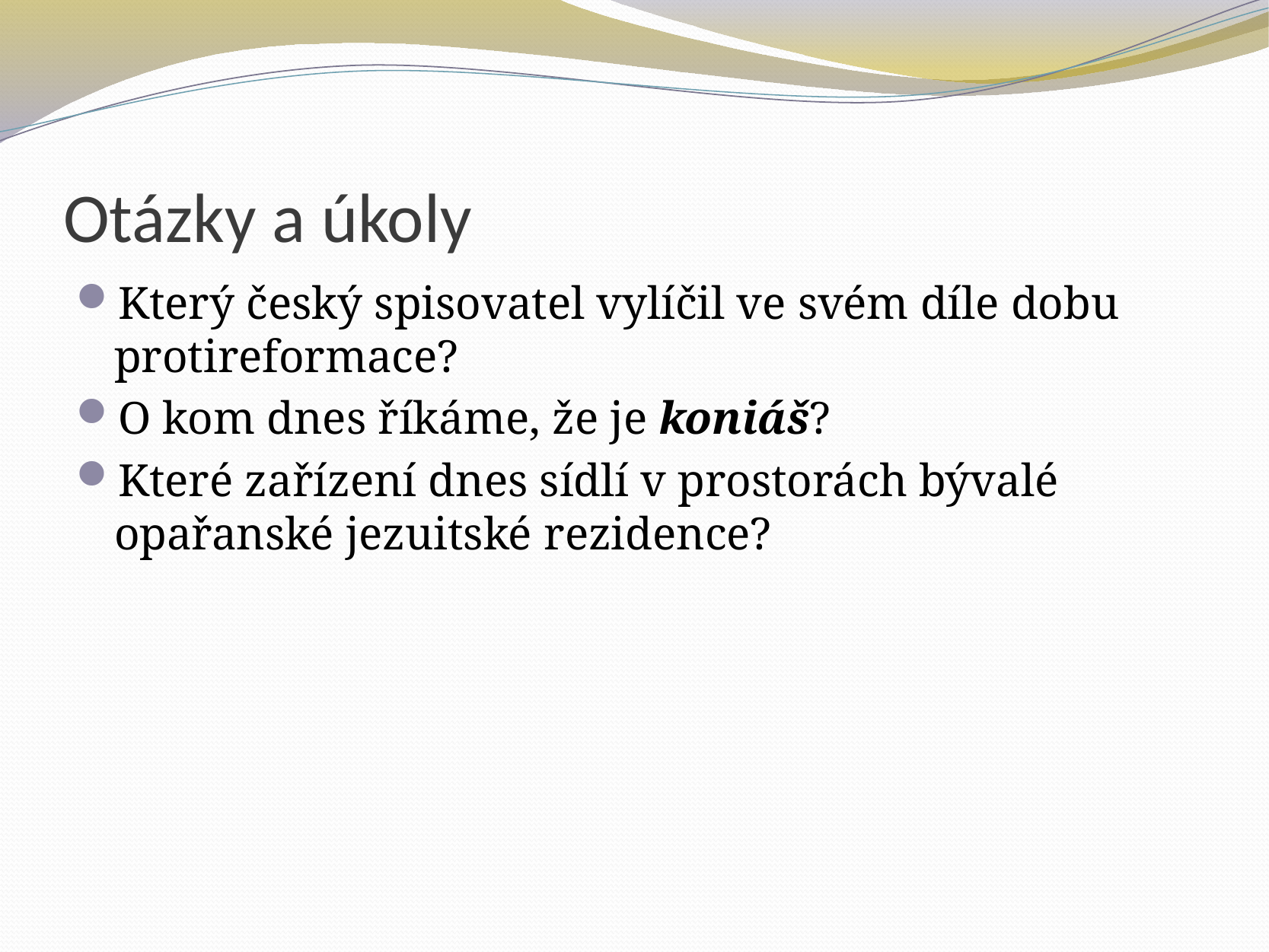

# Otázky a úkoly
Který český spisovatel vylíčil ve svém díle dobu protireformace?
O kom dnes říkáme, že je koniáš?
Které zařízení dnes sídlí v prostorách bývalé opařanské jezuitské rezidence?